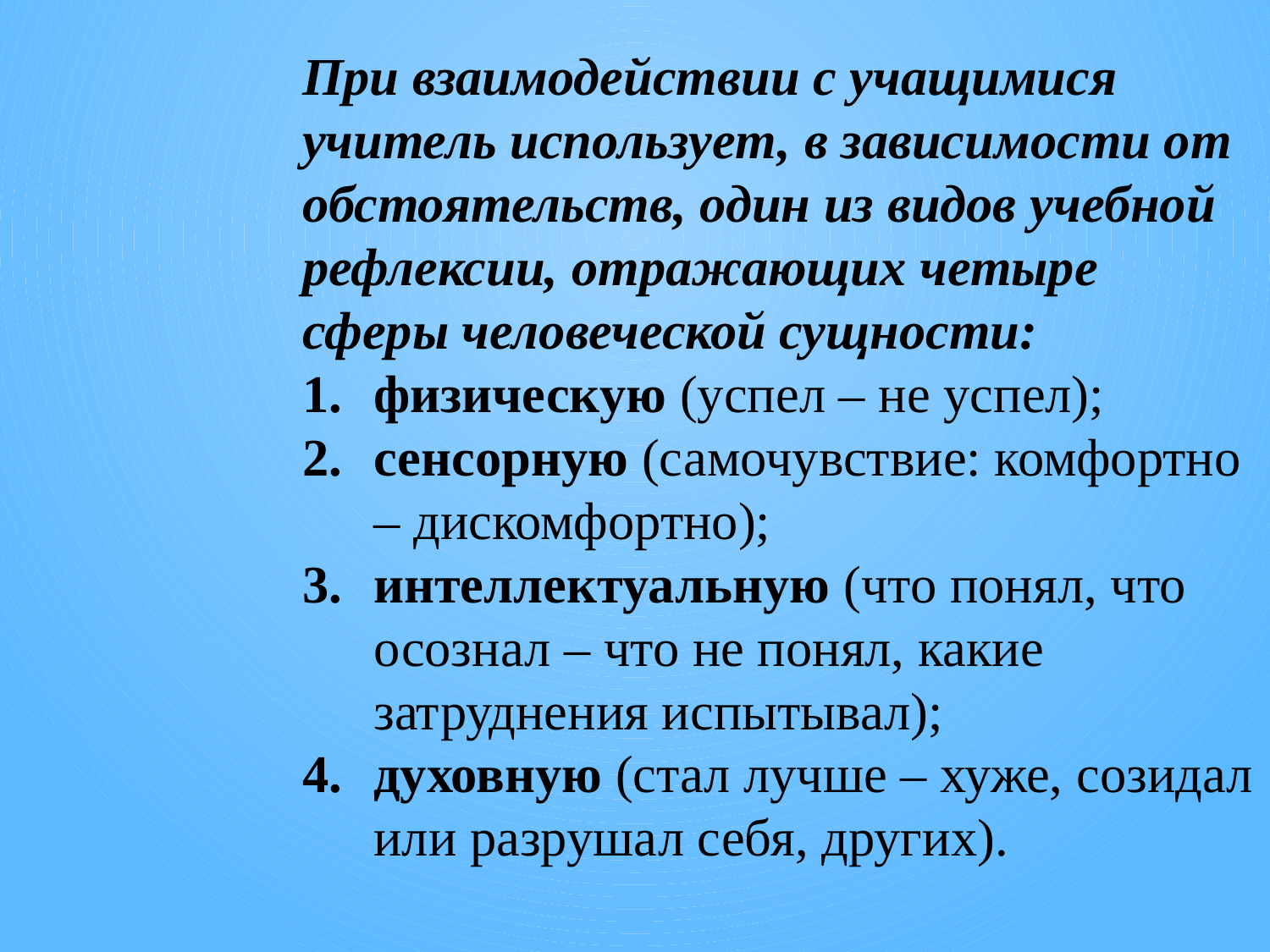

При взаимодействии с учащимися учитель использует, в зависимости от обстоятельств, один из видов учебной рефлексии, отражающих четыре сферы человеческой сущности:
физическую (успел – не успел);
сенсорную (самочувствие: комфортно – дискомфортно);
интеллектуальную (что понял, что осознал – что не понял, какие затруднения испытывал);
духовную (стал лучше – хуже, созидал или разрушал себя, других).